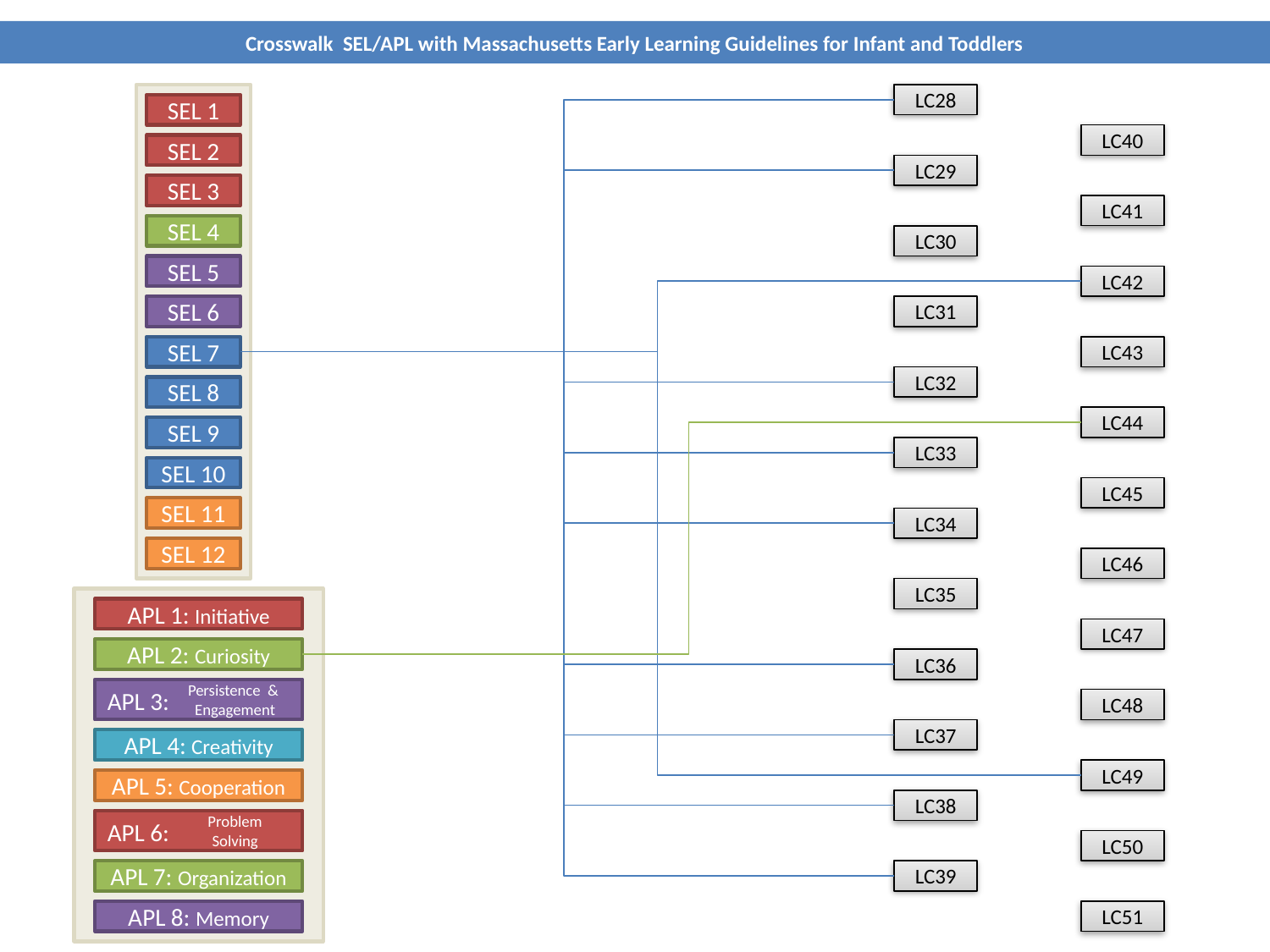

Crosswalk  SEL/APL with Massachusetts Early Learning Guidelines for Infant and Toddlers

SEL 1
SEL 2
SEL 3
SEL 4
SEL 5
SEL 6
SEL 7
SEL 8
SEL 9
SEL 10
SEL 11
SEL 12
LC28
LC40
LC29
LC41
LC30
LC42
LC31
LC43
LC32
LC44
LC33
LC45
LC34
LC46
LC35

APL 1: Initiative
APL 2: Curiosity
APL 3:

Persistence  &
Engagement
APL 4: Creativity
APL 5: Cooperation
APL 6:

Problem
Solving
APL 7: Organization
APL 8: Memory
LC47
LC36
LC48
LC37
LC49
LC38
LC50
LC39
LC51